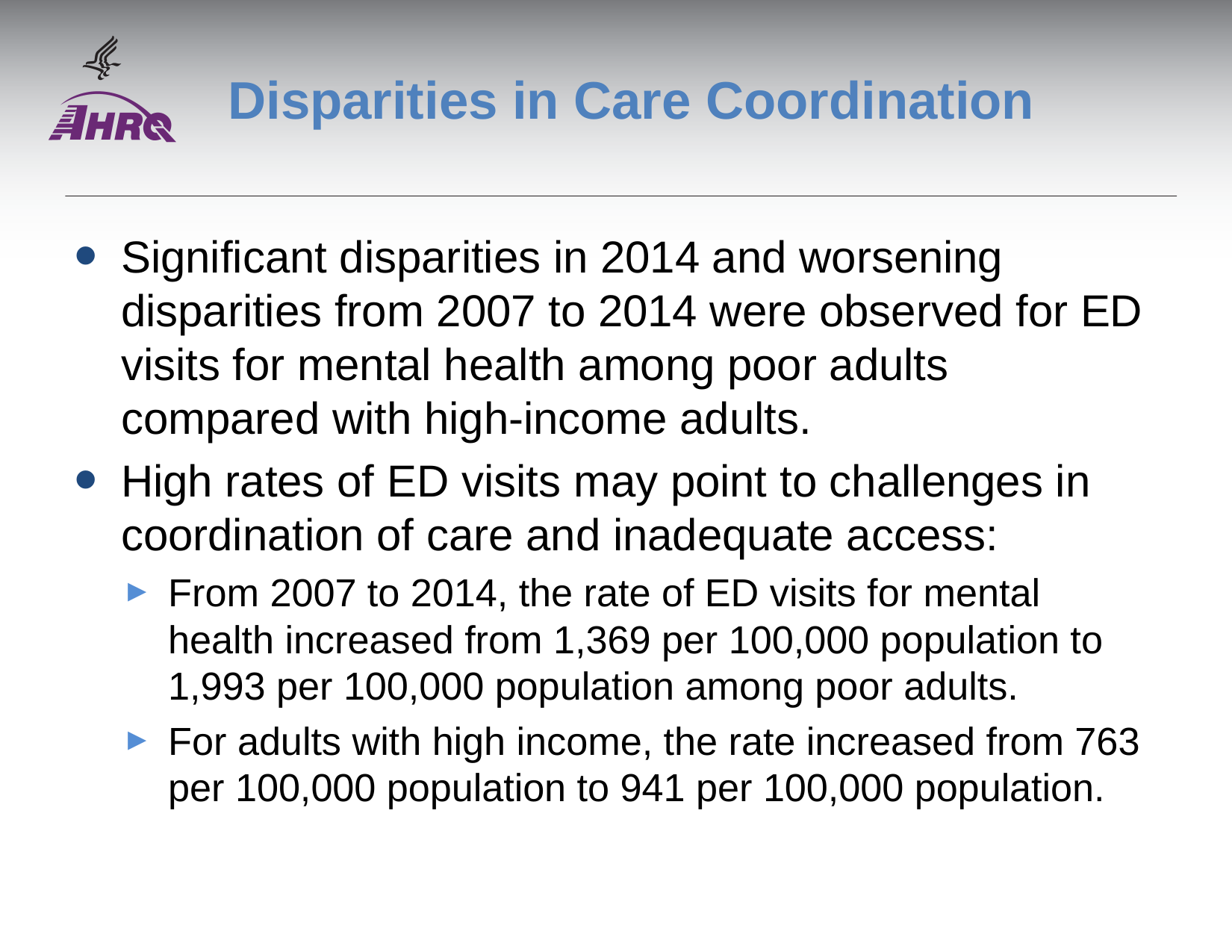

# Disparities in Care Coordination
Significant disparities in 2014 and worsening disparities from 2007 to 2014 were observed for ED visits for mental health among poor adults compared with high-income adults.
High rates of ED visits may point to challenges in coordination of care and inadequate access:
From 2007 to 2014, the rate of ED visits for mental health increased from 1,369 per 100,000 population to 1,993 per 100,000 population among poor adults.
For adults with high income, the rate increased from 763 per 100,000 population to 941 per 100,000 population.